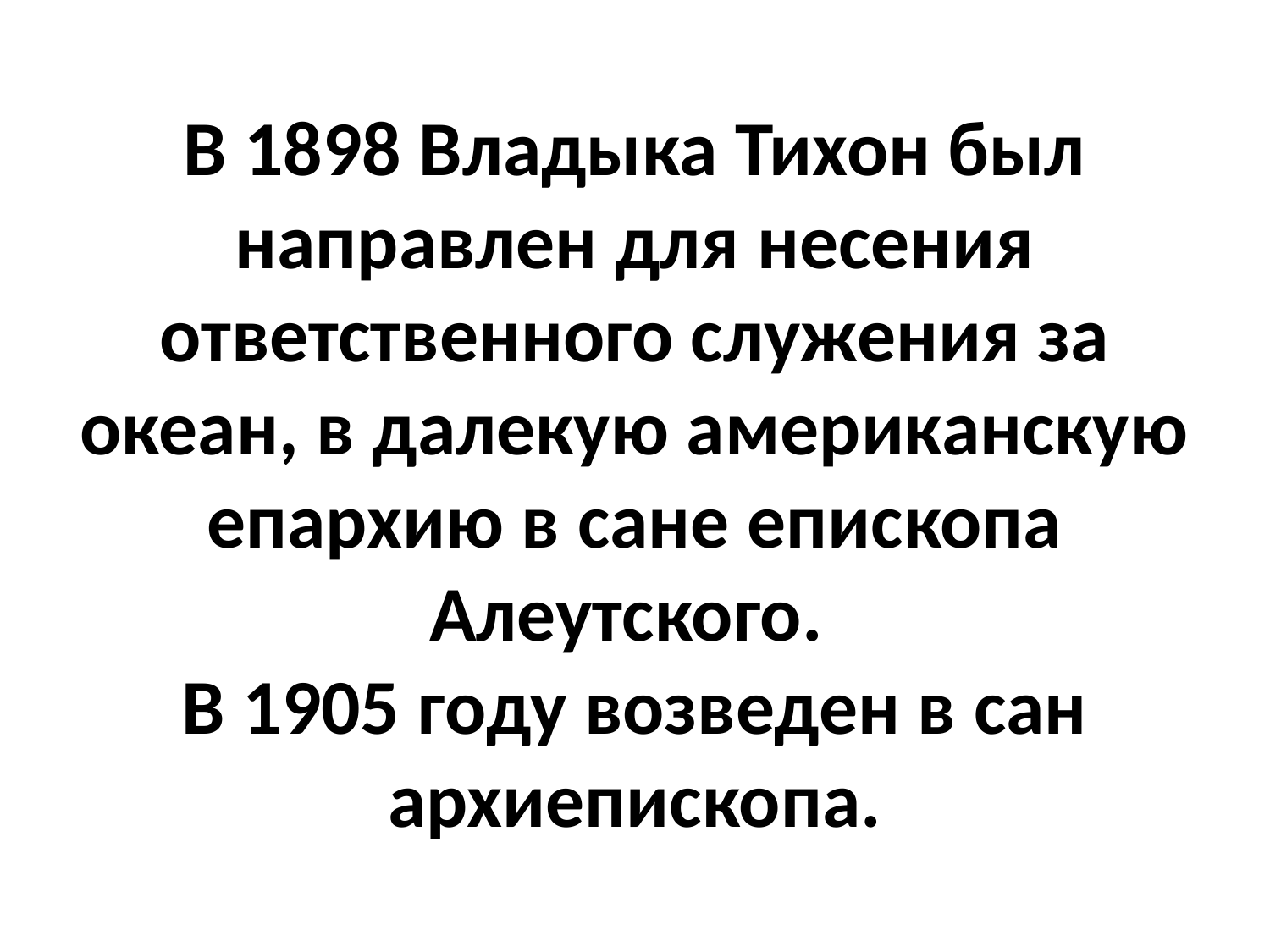

# В 1898 Владыка Тихон был направлен для несения ответственного служения за океан, в далекую американскую епархию в сане епископа Алеутского. В 1905 году возведен в сан архиепископа.